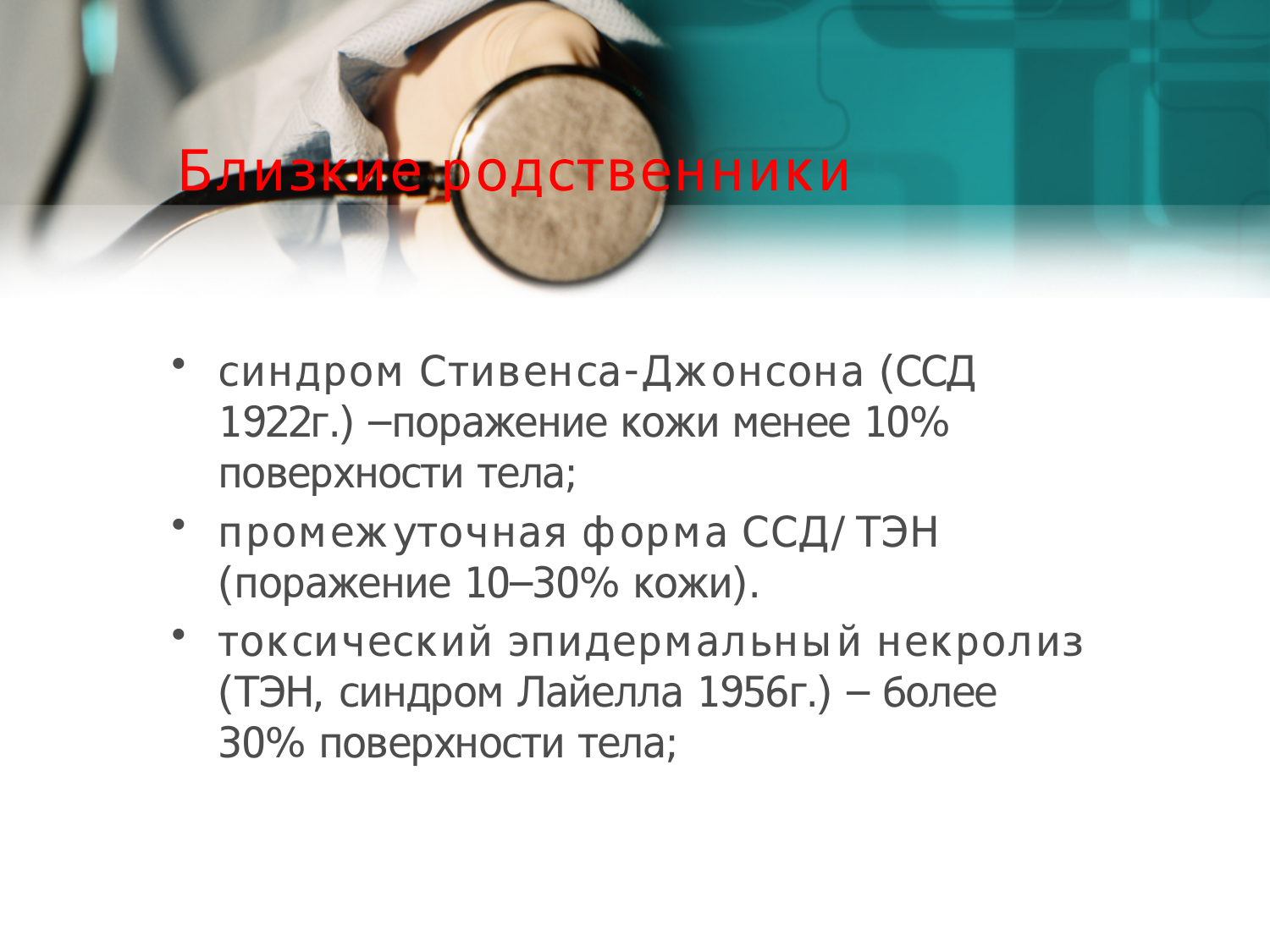

# Близкие родственники
синдром Стивенса-Джонсона (ССД 1922г.) –поражение кожи менее 10% поверхности тела;
промежуточная форма ССД/ТЭН (поражение 10–30% кожи).
токсический эпидермальный некролиз (ТЭН, синдром Лайелла 1956г.) – более 30% поверхности тела;